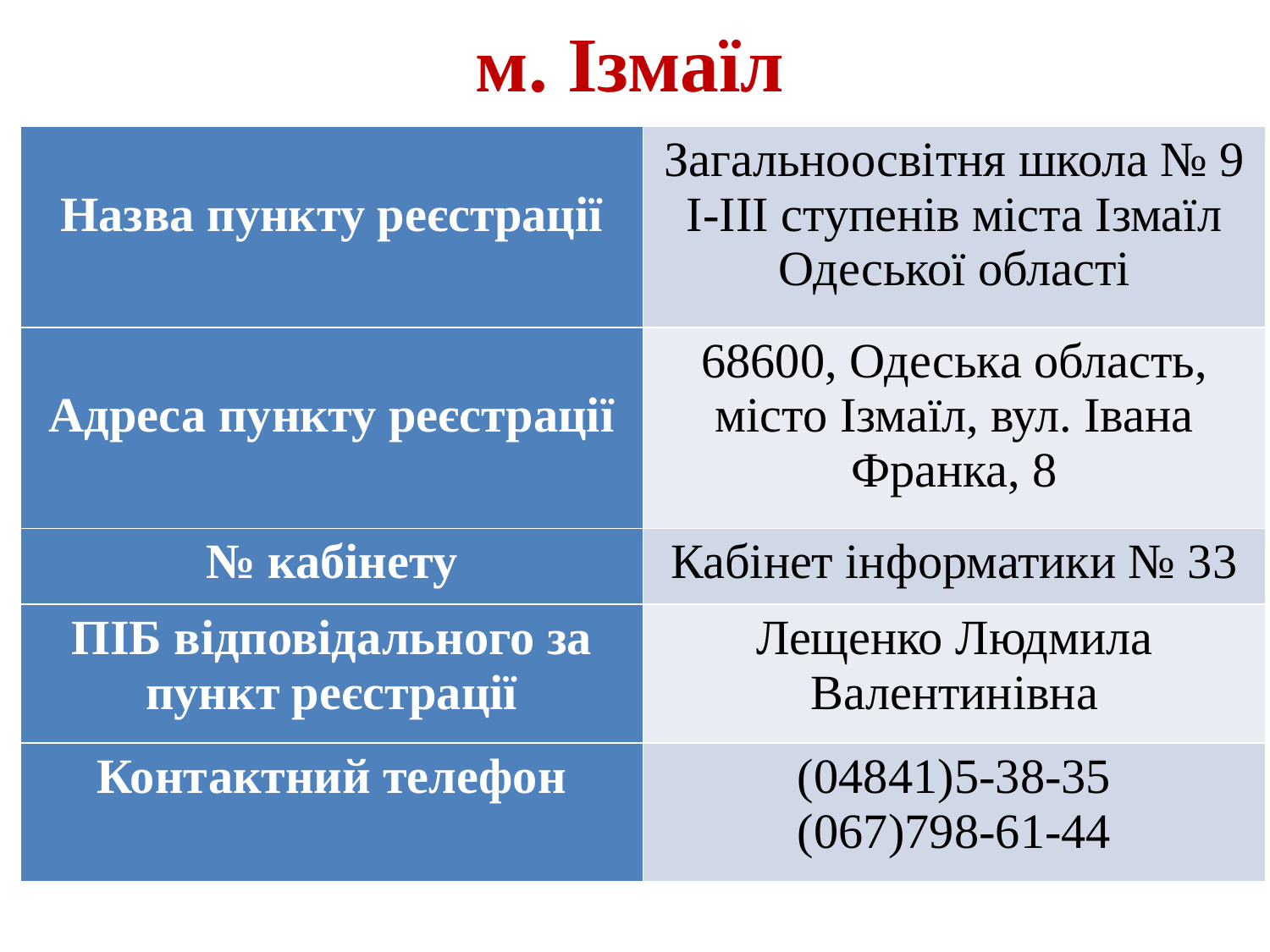

# м. Ізмаїл
| Назва пункту реєстрації | Загальноосвітня школа № 9 І-ІІІ ступенів міста Ізмаїл Одеської області |
| --- | --- |
| Адреса пункту реєстрації | 68600, Одеська область, місто Ізмаїл, вул. Івана Франка, 8 |
| № кабінету | Кабінет інформатики № 33 |
| ПІБ відповідального за пункт реєстрації | Лещенко Людмила Валентинівна |
| Контактний телефон | (04841)5-38-35 (067)798-61-44 |